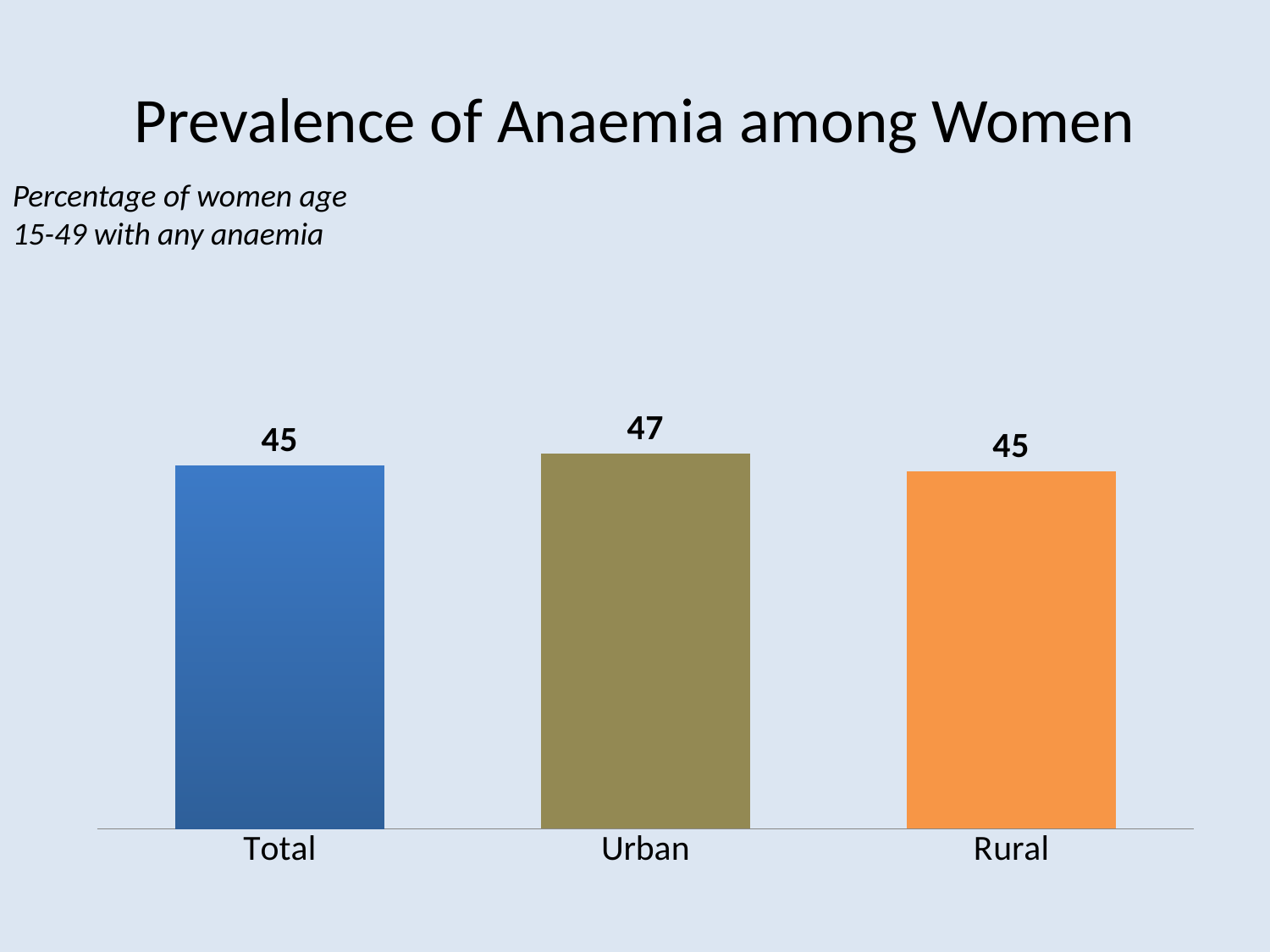

# Prevalence of Anaemia among Women
Percentage of women age 15-49 with any anaemia

### Chart

| Category | Series 1 |
|---|---|
| Total | 45.2 |
| Urban | 46.7 |
| Rural | 44.5 |